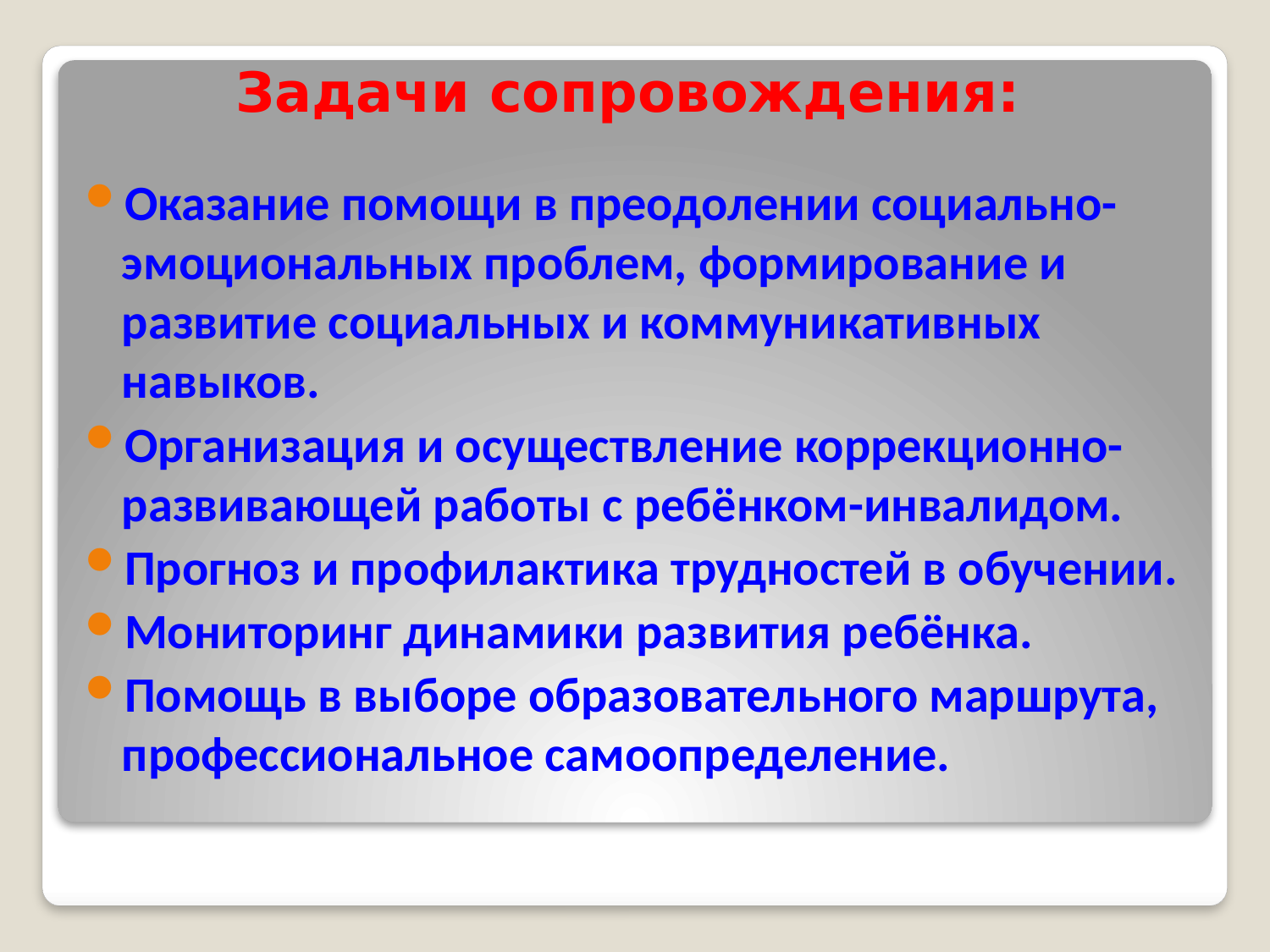

# Задачи сопровождения:
Оказание помощи в преодолении социально-эмоциональных проблем, формирование и развитие социальных и коммуникативных навыков.
Организация и осуществление коррекционно-развивающей работы с ребёнком-инвалидом.
Прогноз и профилактика трудностей в обучении.
Мониторинг динамики развития ребёнка.
Помощь в выборе образовательного маршрута, профессиональное самоопределение.